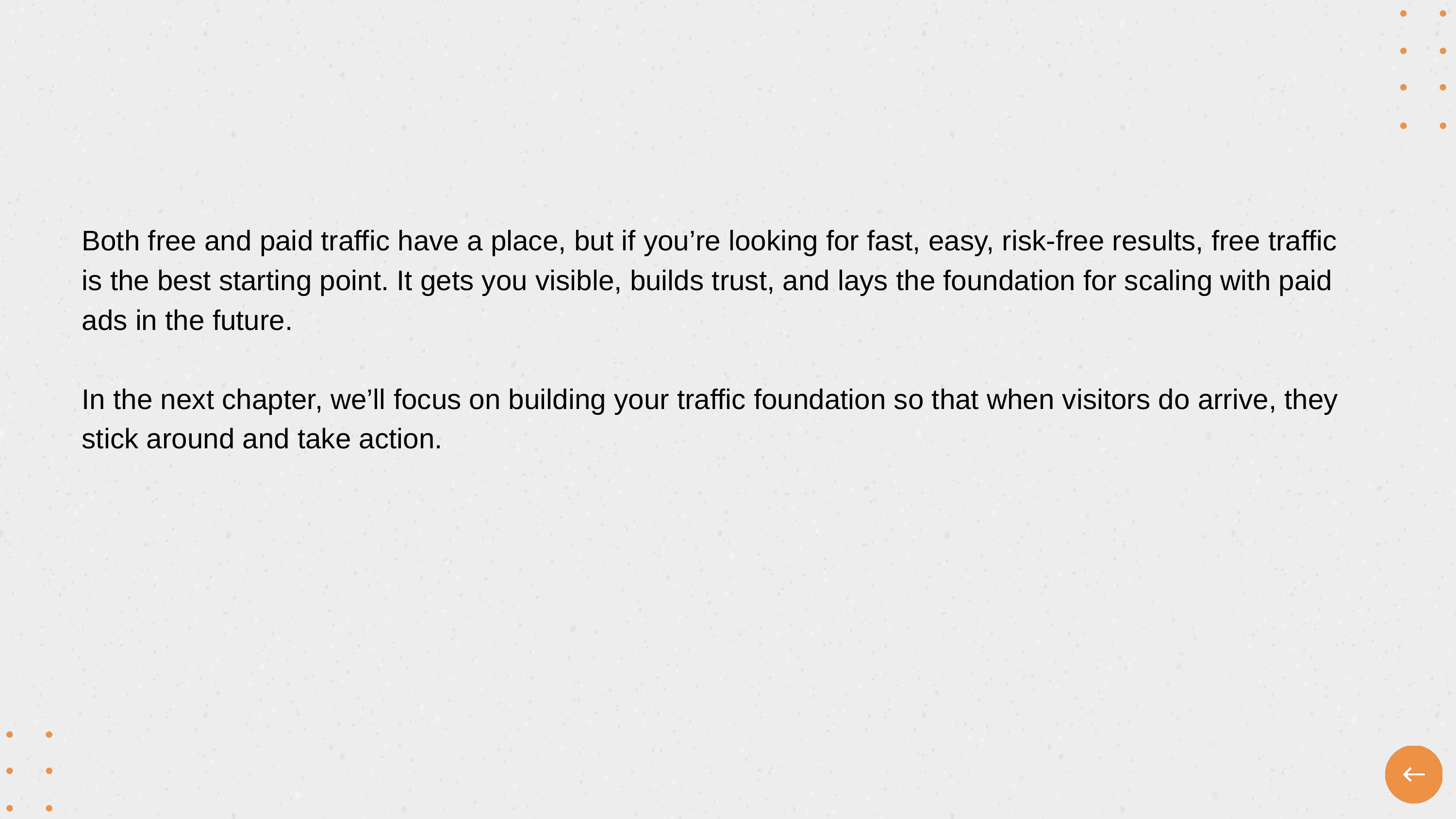

Both free and paid traffic have a place, but if you’re looking for fast, easy, risk-free results, free traffic is the best starting point. It gets you visible, builds trust, and lays the foundation for scaling with paid ads in the future.

In the next chapter, we’ll focus on building your traffic foundation so that when visitors do arrive, they stick around and take action.